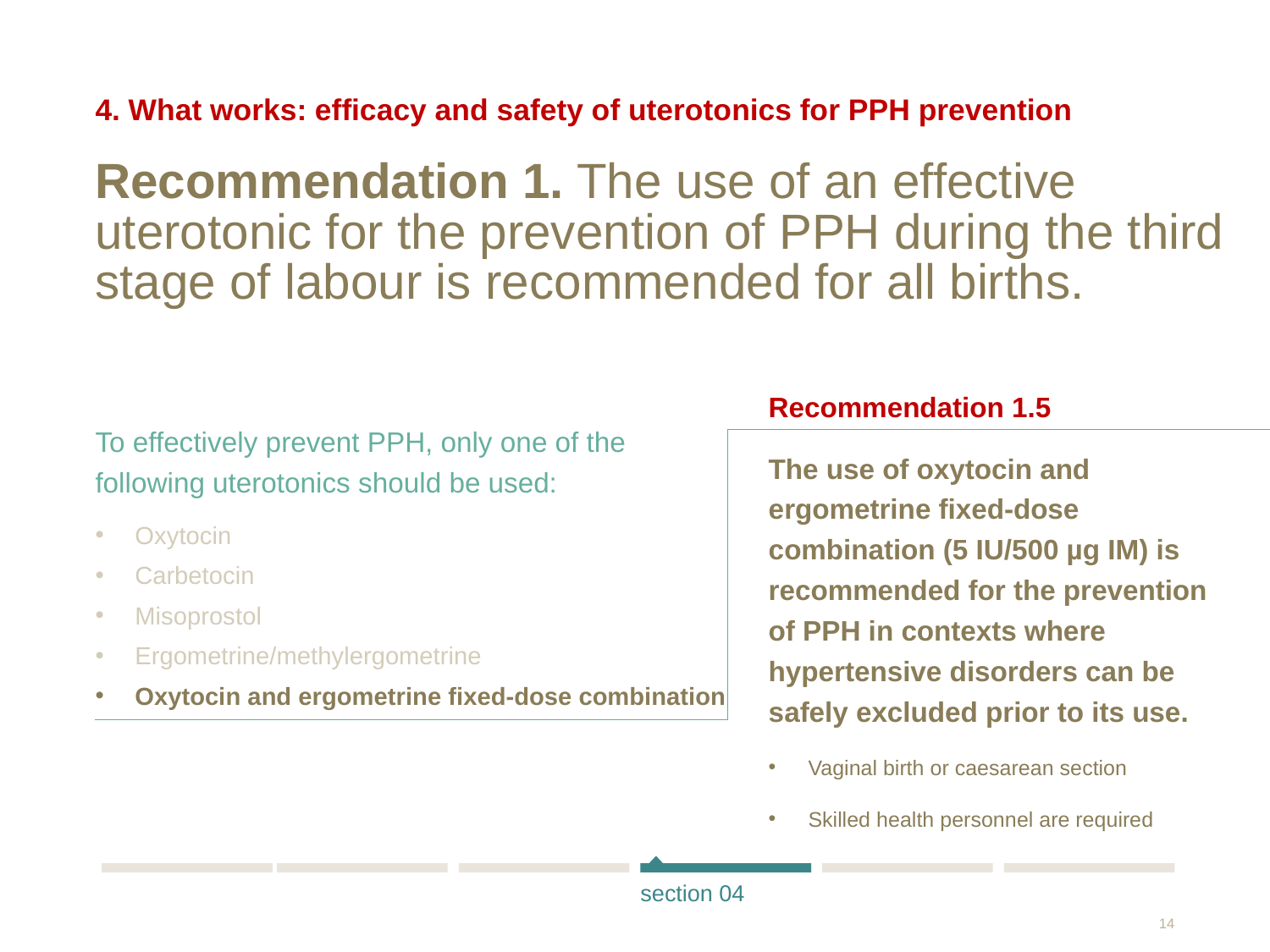

4. What works: efficacy and safety of uterotonics for PPH prevention
# Recommendation 1. The use of an effective uterotonic for the prevention of PPH during the third stage of labour is recommended for all births.
Recommendation 1.5
The use of oxytocin and ergometrine fixed-dose combination (5 IU/500 µg IM) is recommended for the prevention of PPH in contexts where hypertensive disorders can be safely excluded prior to its use.
Vaginal birth or caesarean section
Skilled health personnel are required

To effectively prevent PPH, only one of the following uterotonics should be used:
Oxytocin
Carbetocin
Misoprostol
Ergometrine/methylergometrine
Oxytocin and ergometrine fixed-dose combination

section 04